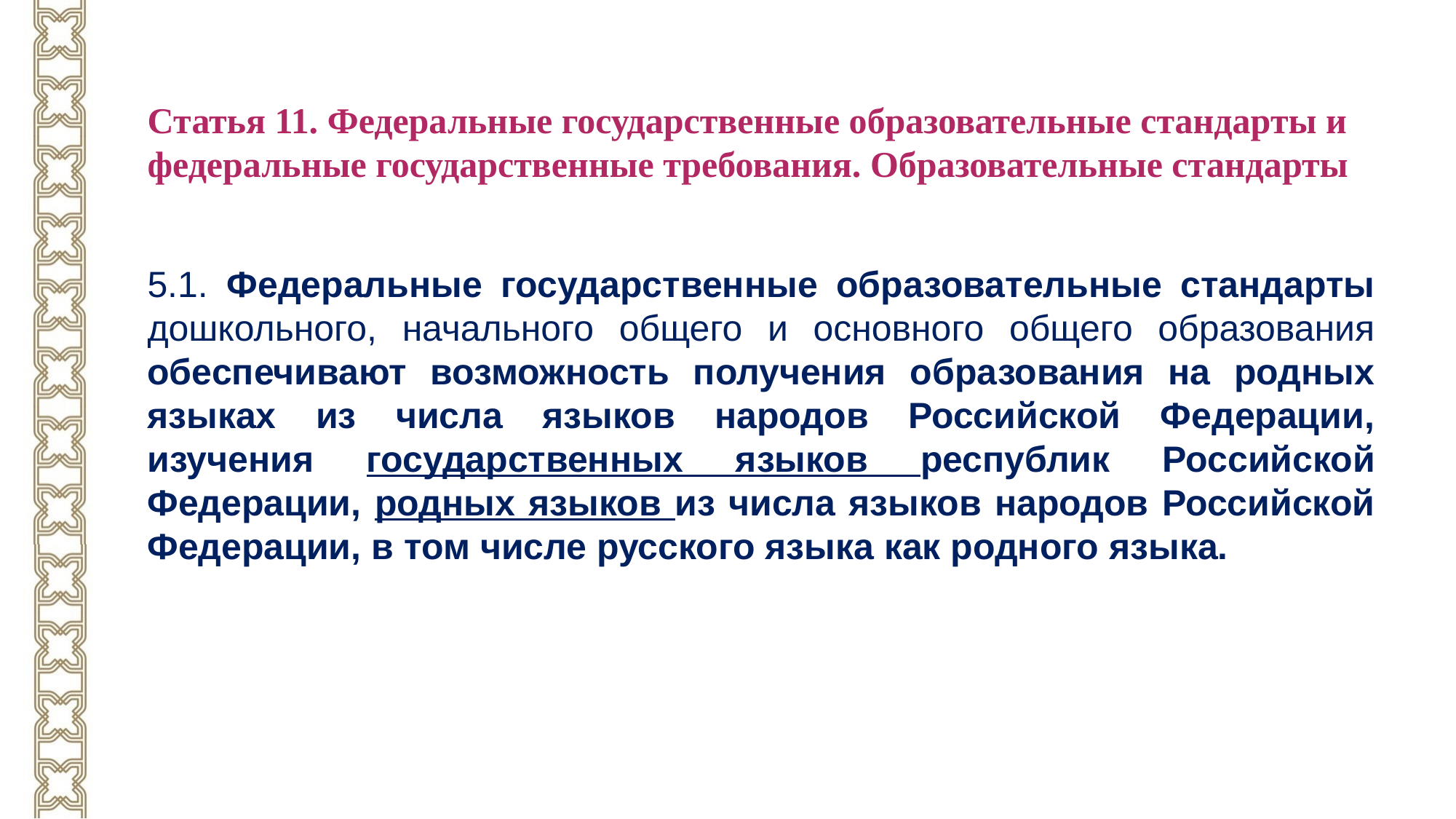

Статья 11. Федеральные государственные образовательные стандарты и федеральные государственные требования. Образовательные стандарты

5.1. Федеральные государственные образовательные стандарты дошкольного, начального общего и основного общего образования обеспечивают возможность получения образования на родных языках из числа языков народов Российской Федерации, изучения государственных языков республик Российской Федерации, родных языков из числа языков народов Российской Федерации, в том числе русского языка как родного языка.